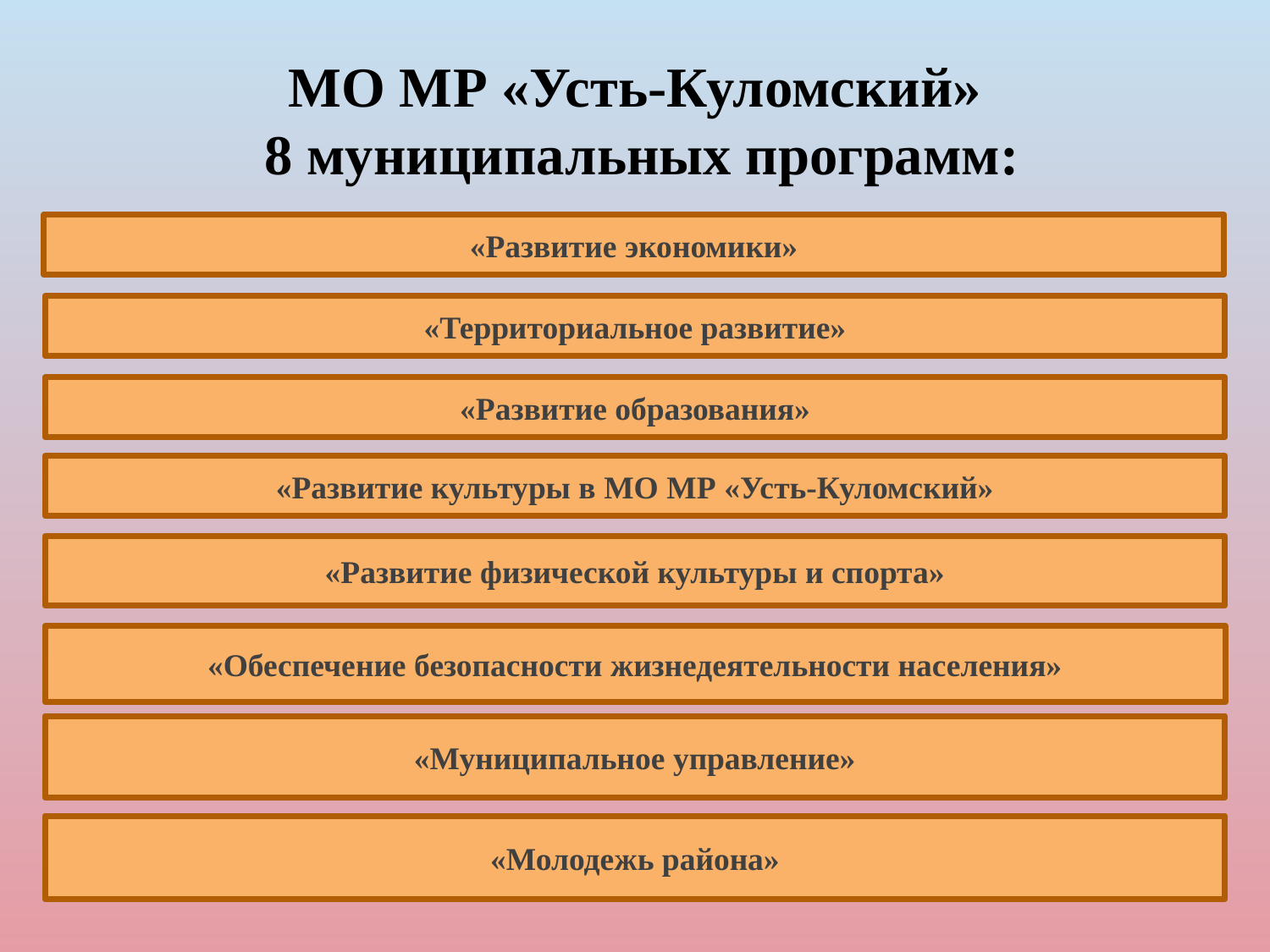

# МО МР «Усть-Куломский» 8 муниципальных программ:
«Развитие экономики»
«Территориальное развитие»
«Развитие образования»
«Развитие культуры в МО МР «Усть-Куломский»
«Развитие физической культуры и спорта»
«Обеспечение безопасности жизнедеятельности населения»
«Муниципальное управление»
«Молодежь района»
11